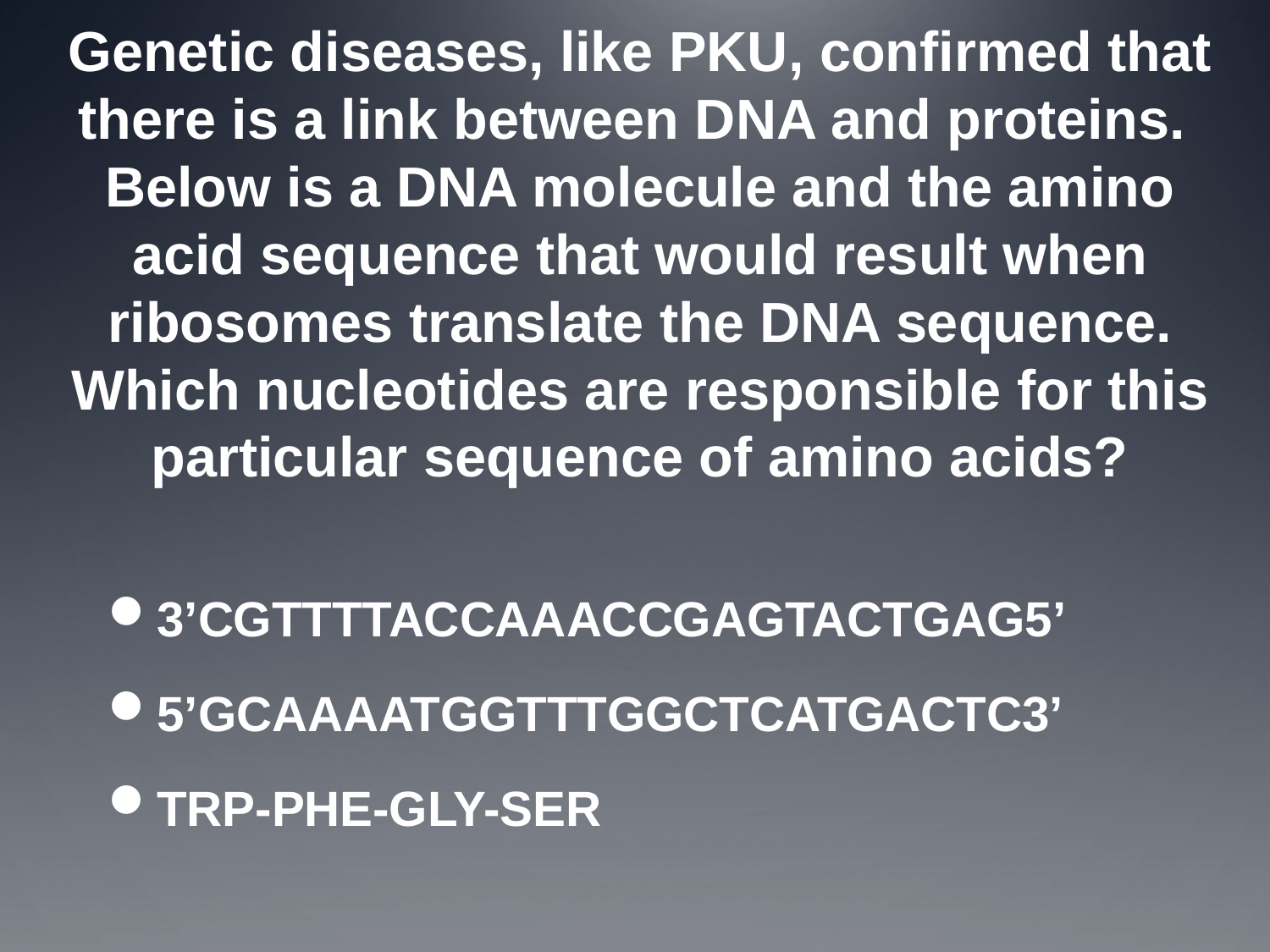

Genetic diseases, like PKU, confirmed that there is a link between DNA and proteins.  Below is a DNA molecule and the amino acid sequence that would result when ribosomes translate the DNA sequence. Which nucleotides are responsible for this particular sequence of amino acids?
3’CGTTTTACCAAACCGAGTACTGAG5’
5’GCAAAATGGTTTGGCTCATGACTC3’
TRP-PHE-GLY-SER